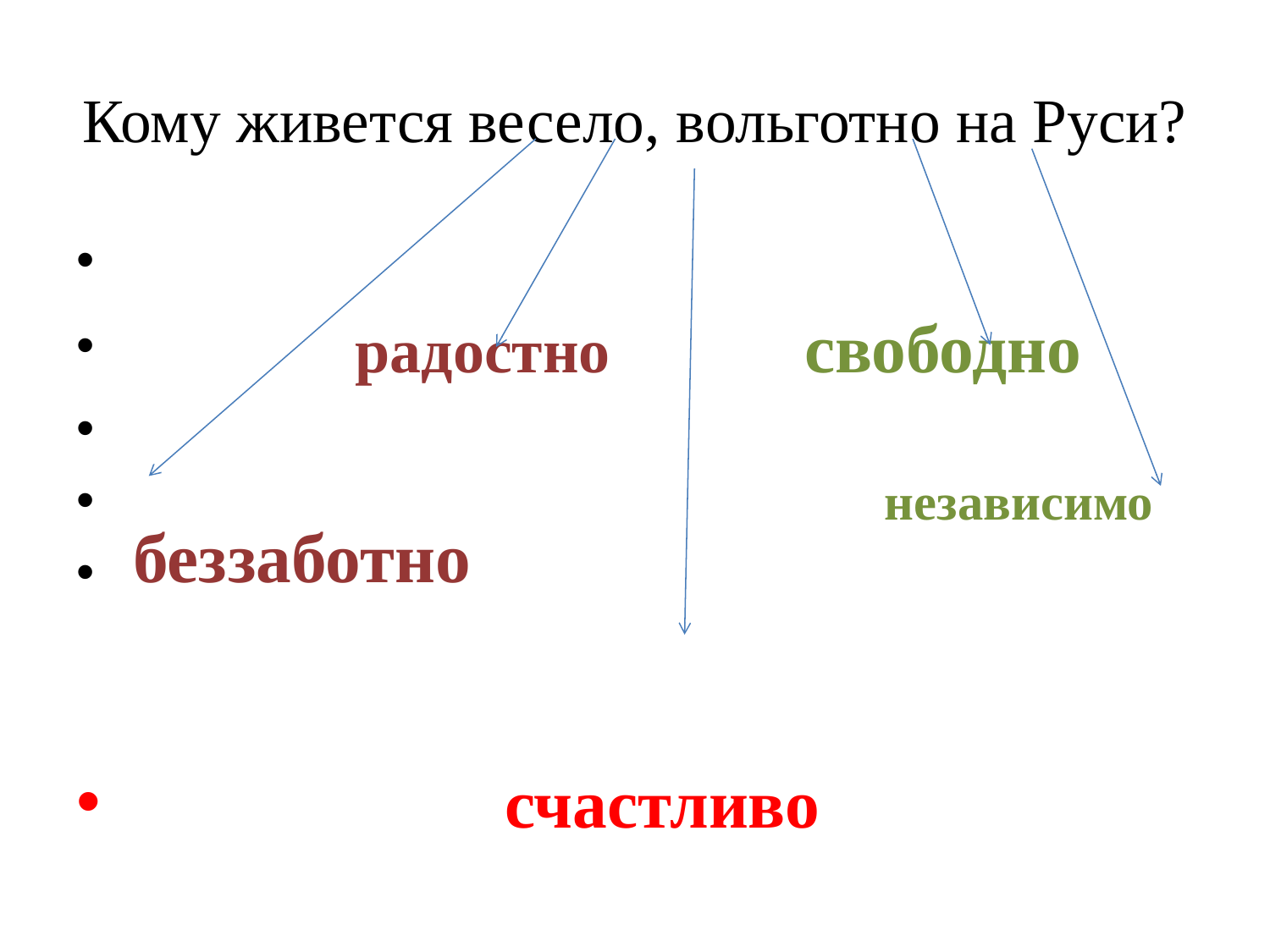

# Кому живется весело, вольготно на Руси?

                  радостно               свободно

                                                           независимо

                      счастливо
беззаботно